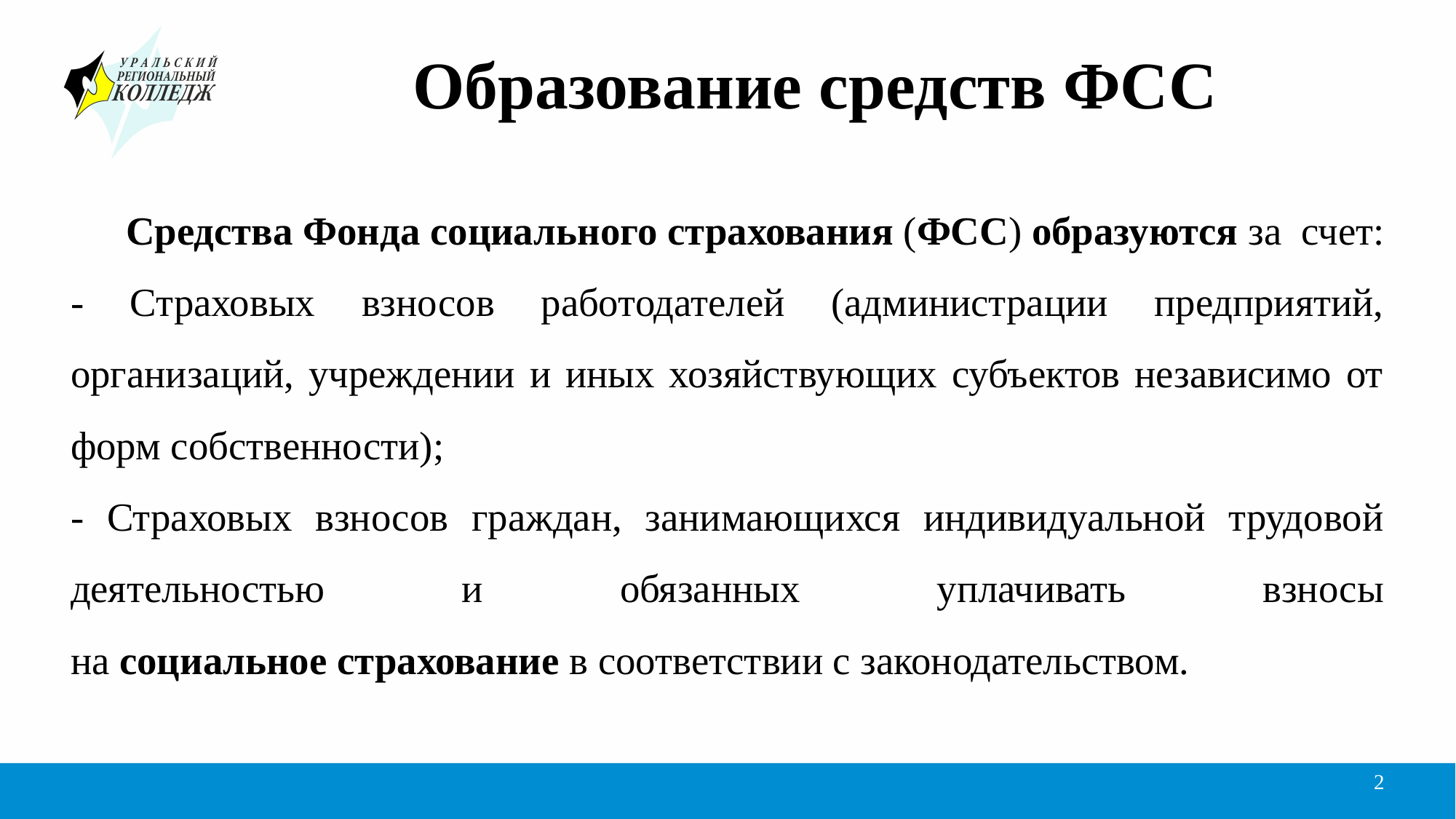

# Образование средств ФСС
Средства Фонда социального страхования (ФСС) образуются за счет:
- Страховых взносов работодателей (администрации предприятий, организаций, учреждении и иных хозяйствующих субъектов независимо от форм собственности);
- Страховых взносов граждан, занимающихся индивидуальной трудовой деятельностью и обязанных уплачивать взносы на социальное страхование в соответствии с законодательством.
2